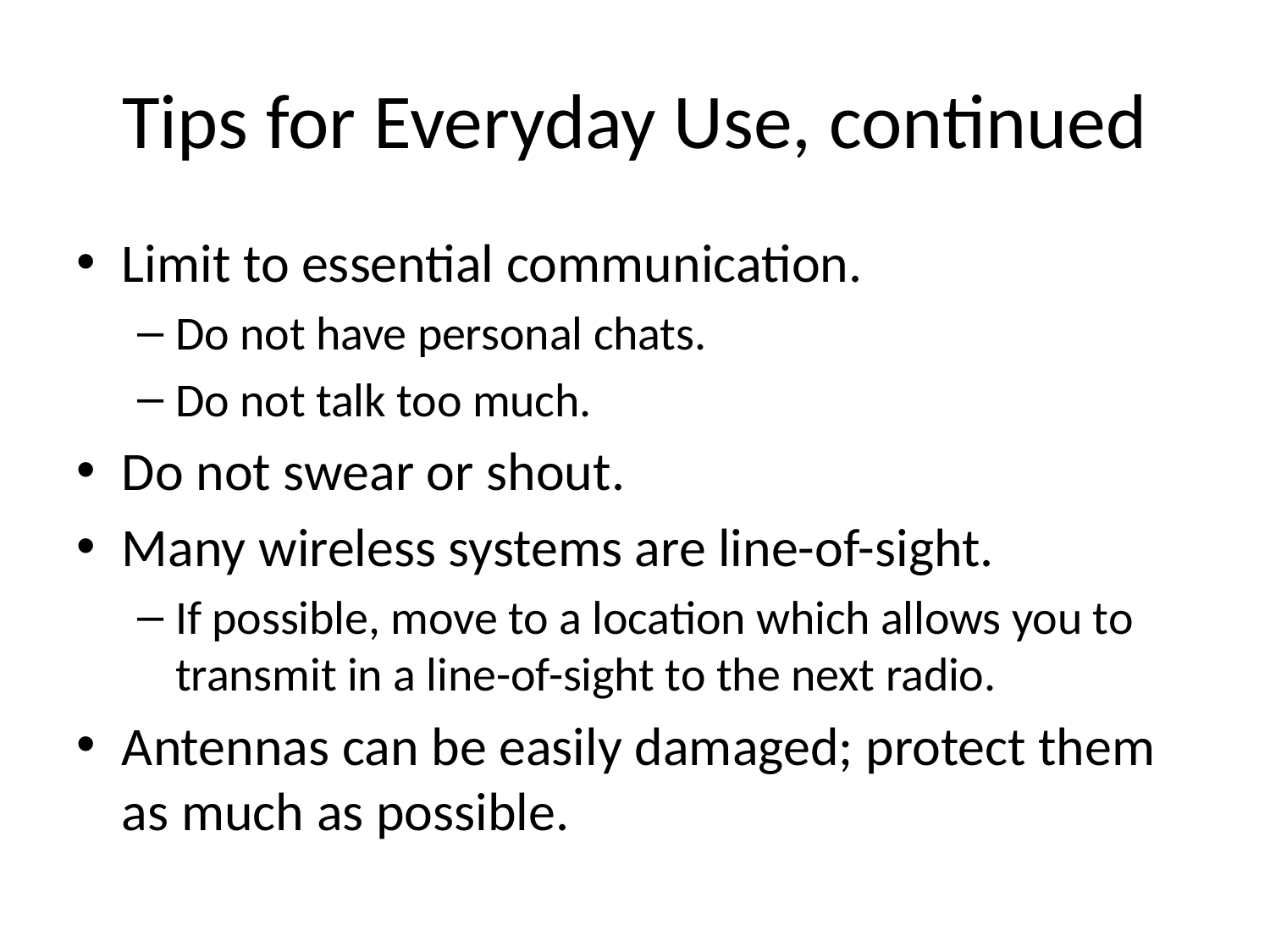

# Tips for Everyday Use, continued
Limit to essential communication.
Do not have personal chats.
Do not talk too much.
Do not swear or shout.
Many wireless systems are line-of-sight.
If possible, move to a location which allows you to transmit in a line-of-sight to the next radio.
Antennas can be easily damaged; protect them as much as possible.